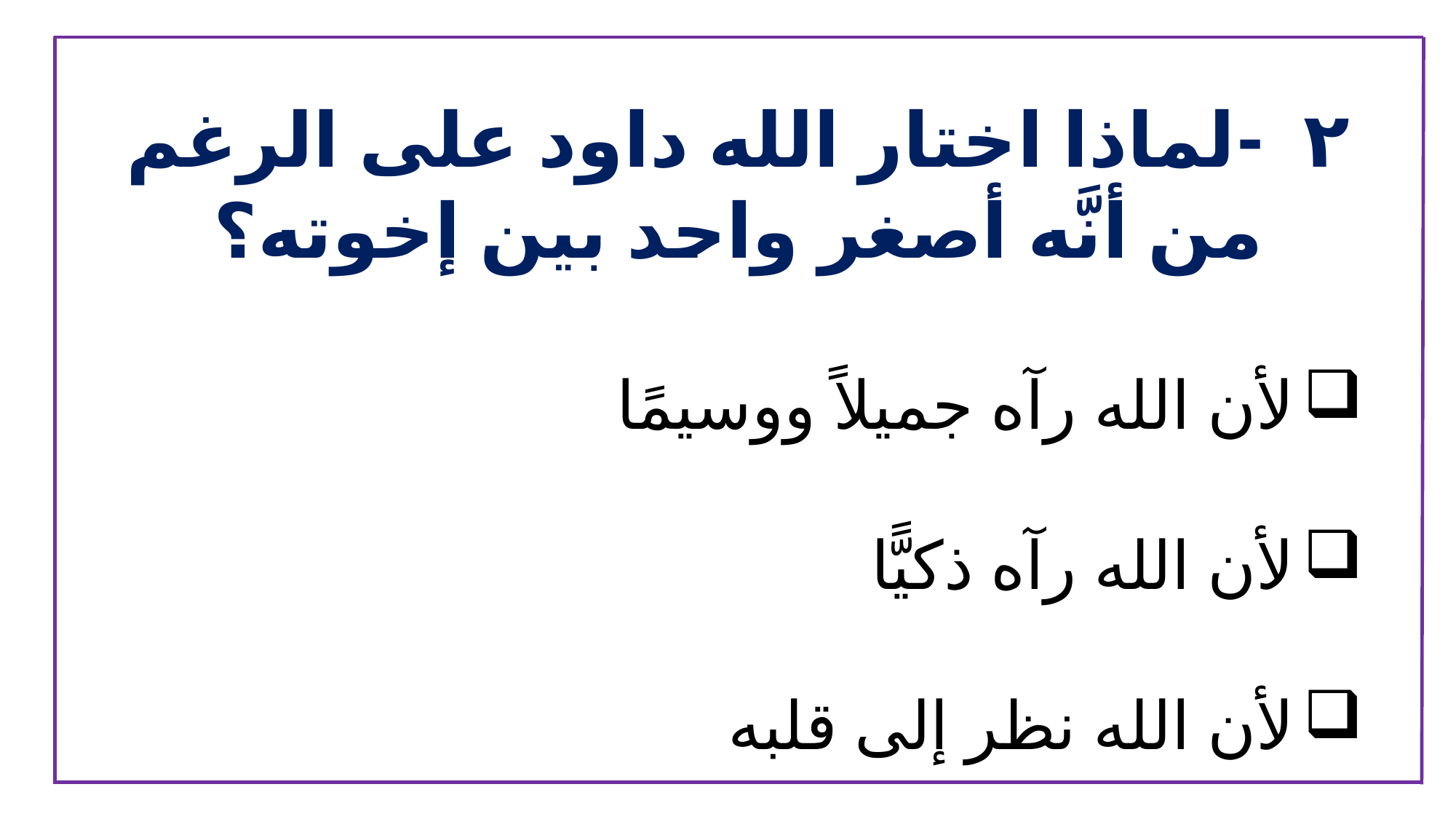

٢  -لماذا اختار الله داود على الرغم من أنَّه أصغر واحد بين إخوته؟
لأن الله رآه جميلاً ووسيمًا
لأن الله رآه ذكيًّا
لأن الله نظر إلى قلبه